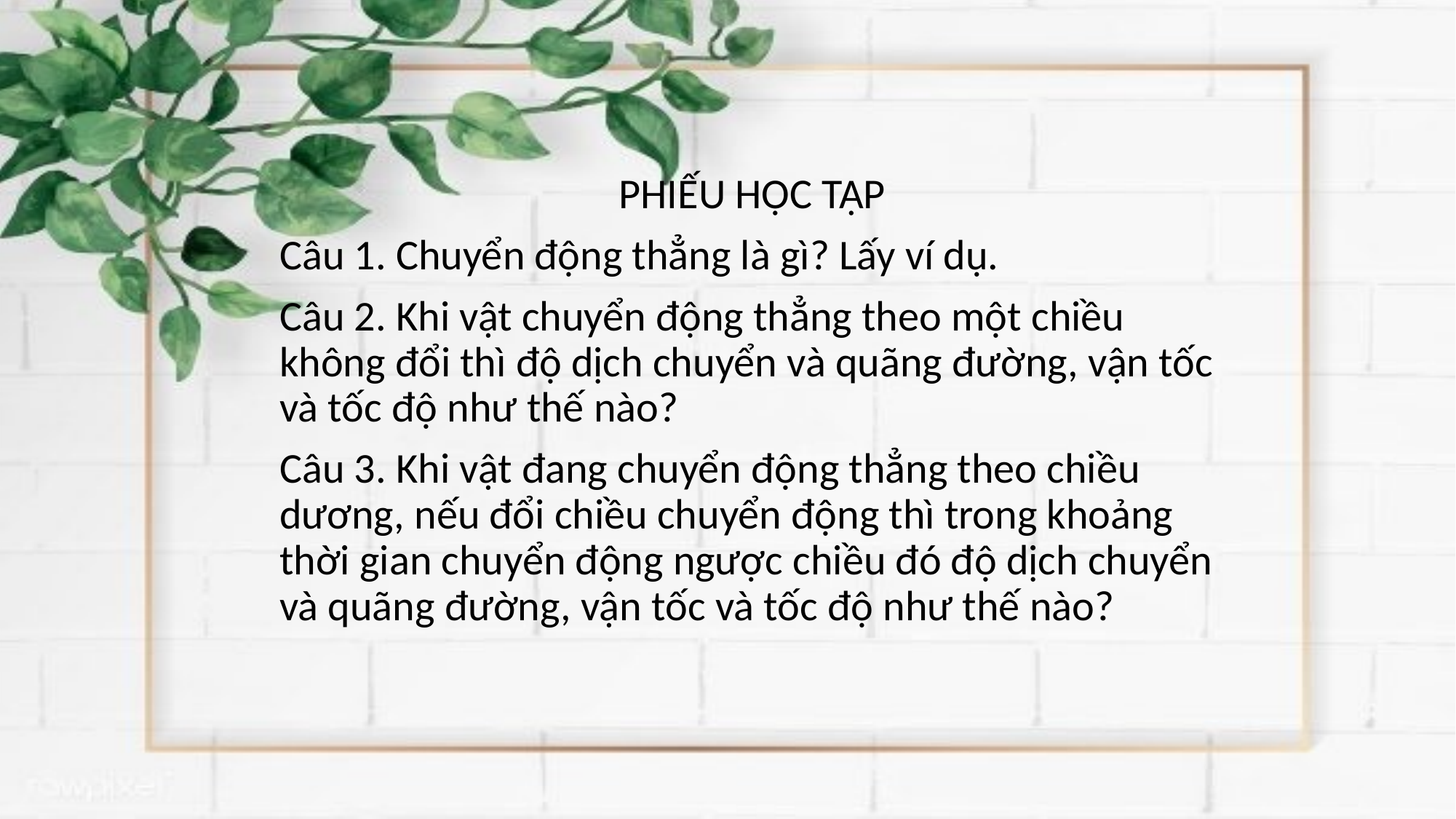

PHIẾU HỌC TẬP
Câu 1. Chuyển động thẳng là gì? Lấy ví dụ.
Câu 2. Khi vật chuyển động thẳng theo một chiều không đổi thì độ dịch chuyển và quãng đường, vận tốc và tốc độ như thế nào?
Câu 3. Khi vật đang chuyển động thẳng theo chiều dương, nếu đổi chiều chuyển động thì trong khoảng thời gian chuyển động ngược chiều đó độ dịch chuyển và quãng đường, vận tốc và tốc độ như thế nào?